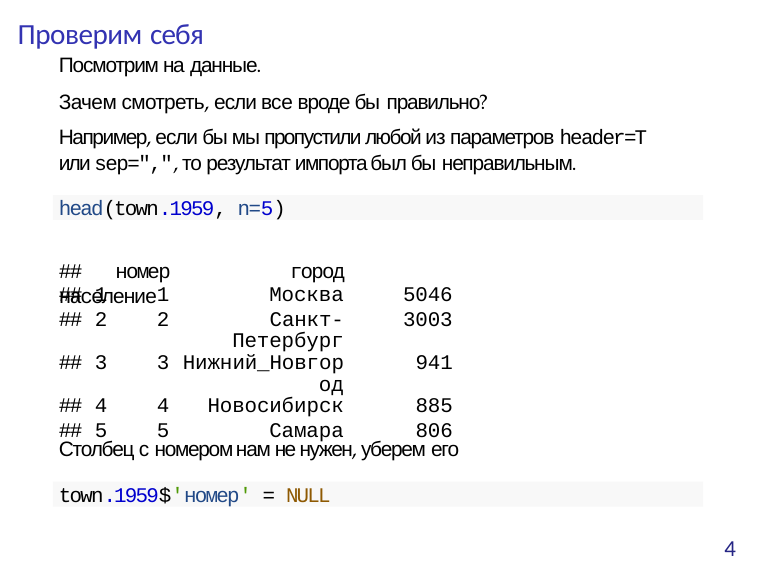

# Проверим себя
Посмотрим на данные.
Зачем смотреть, если все вроде бы правильно?
Например, если бы мы пропустили любой из параметров header=T
или sep=",", то результат импорта был бы неправильным.
head(town.1959, n=5)
##	номер	город население
| ## 1 | 1 | Москва | 5046 |
| --- | --- | --- | --- |
| ## 2 | 2 | Санкт-Петербург | 3003 |
| ## 3 | 3 | Нижний\_Новгород | 941 |
| ## 4 | 4 | Новосибирск | 885 |
| ## 5 | 5 | Самара | 806 |
Столбец с номером нам не нужен, уберем его
town.1959$'номер' = NULL
4